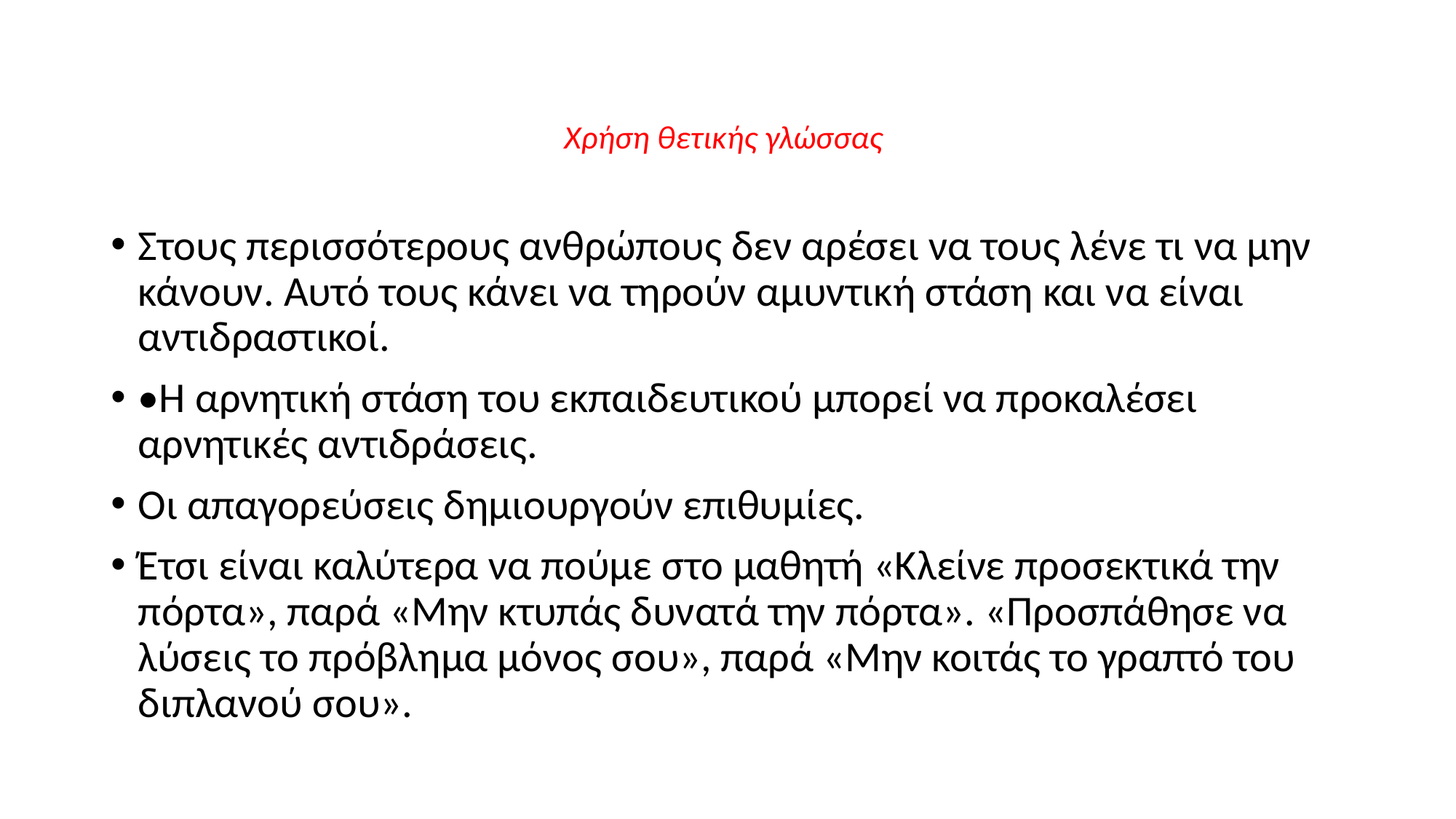

# Χρήση θετικής γλώσσας
Στους περισσότερους ανθρώπους δεν αρέσει να τους λένε τι να μην κάνουν. Αυτό τους κάνει να τηρούν αμυντική στάση και να είναι αντιδραστικοί.
•Η αρνητική στάση του εκπαιδευτικού μπορεί να προκαλέσει αρνητικές αντιδράσεις.
Οι απαγορεύσεις δημιουργούν επιθυμίες.
Έτσι είναι καλύτερα να πούμε στο μαθητή «Κλείνε προσεκτικά την πόρτα», παρά «Μην κτυπάς δυνατά την πόρτα». «Προσπάθησε να λύσεις το πρόβλημα μόνος σου», παρά «Μην κοιτάς το γραπτό του διπλανού σου».